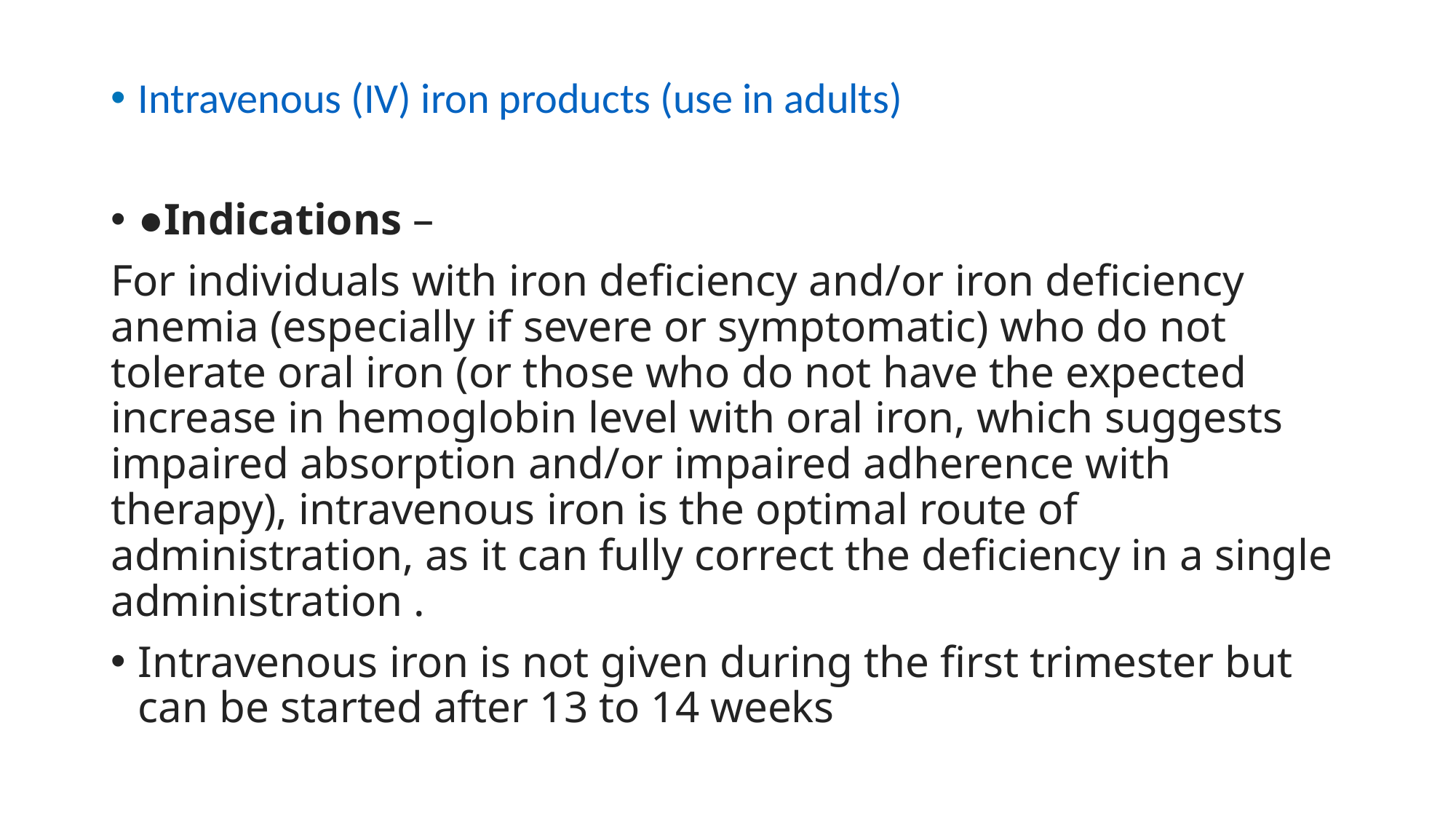

Intravenous (IV) iron products (use in adults)

●Indications –
For individuals with iron deficiency and/or iron deficiency anemia (especially if severe or symptomatic) who do not tolerate oral iron (or those who do not have the expected increase in hemoglobin level with oral iron, which suggests impaired absorption and/or impaired adherence with therapy), intravenous iron is the optimal route of administration, as it can fully correct the deficiency in a single administration .
Intravenous iron is not given during the first trimester but can be started after 13 to 14 weeks